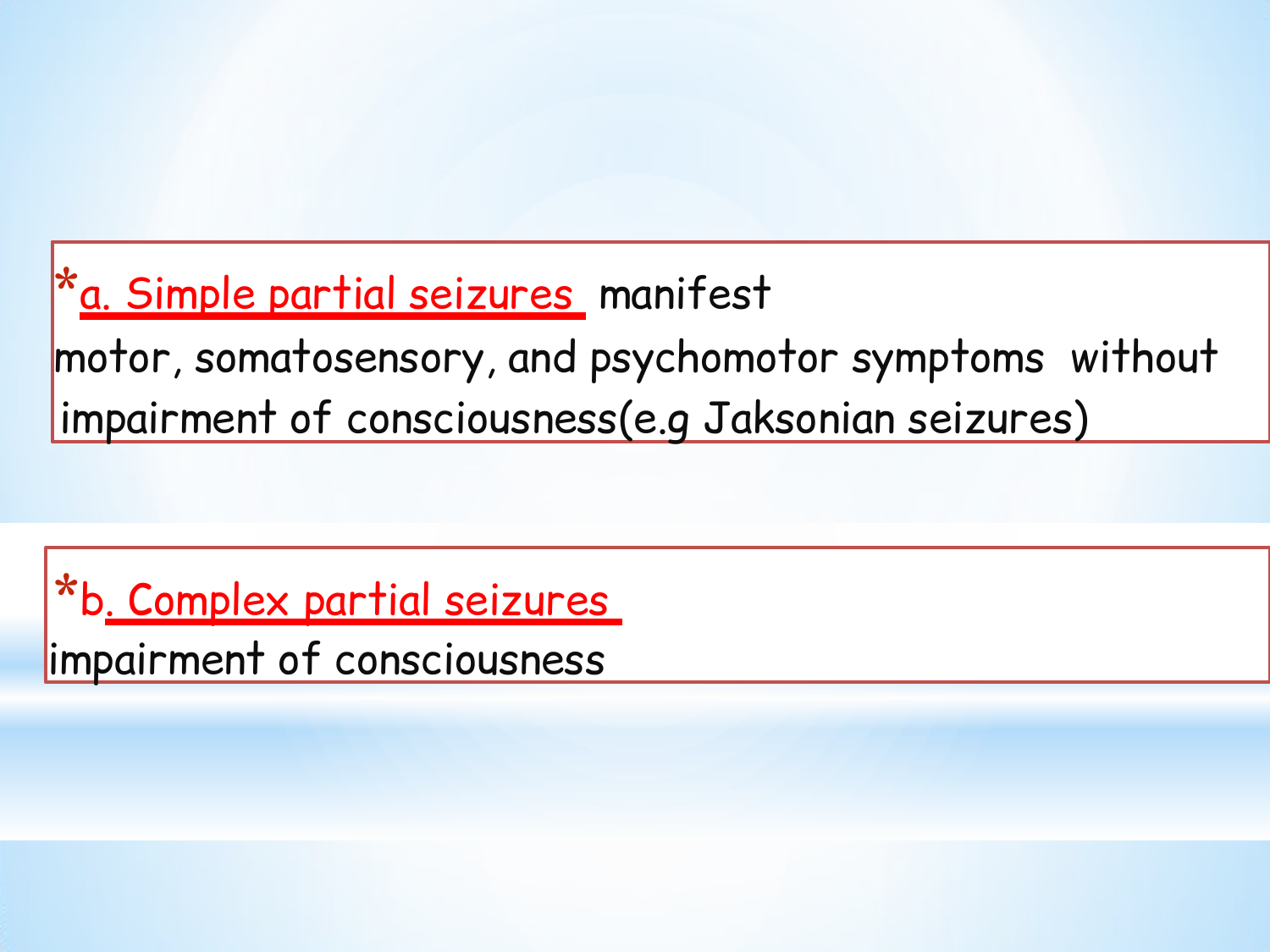

# *a. Simple partial seizures  manifest
motor, somatosensory, and psychomotor symptoms  without impairment of consciousness(e.g Jaksonian seizures)

*b. Complex partial seizures  impairment of consciousness